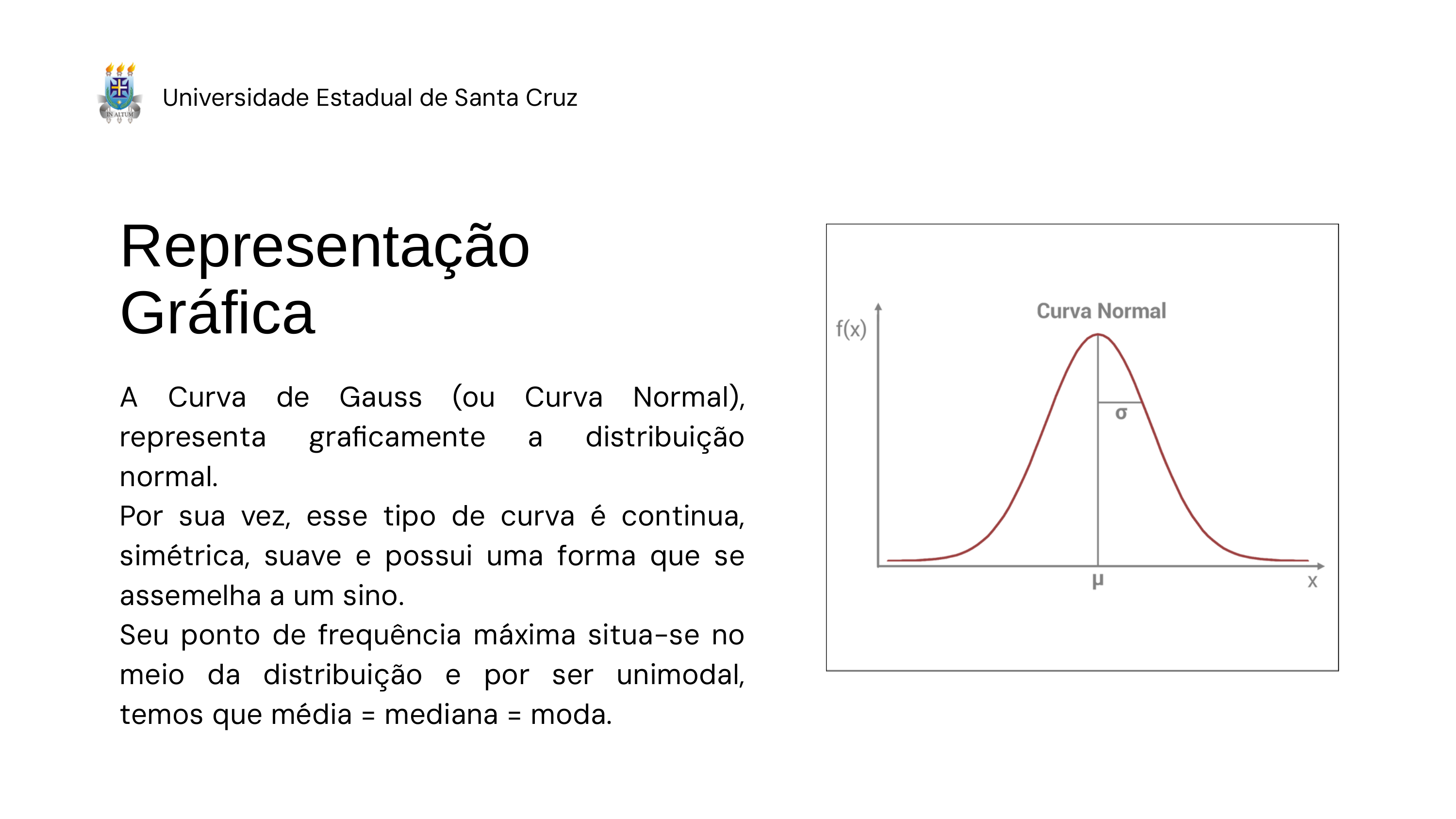

Universidade Estadual de Santa Cruz
Representação
Gráfica

A Curva de Gauss (ou Curva Normal), representa graficamente a distribuição normal.
Por sua vez, esse tipo de curva é continua, simétrica, suave e possui uma forma que se assemelha a um sino.
Seu ponto de frequência máxima situa-se no meio da distribuição e por ser unimodal, temos que média = mediana = moda.